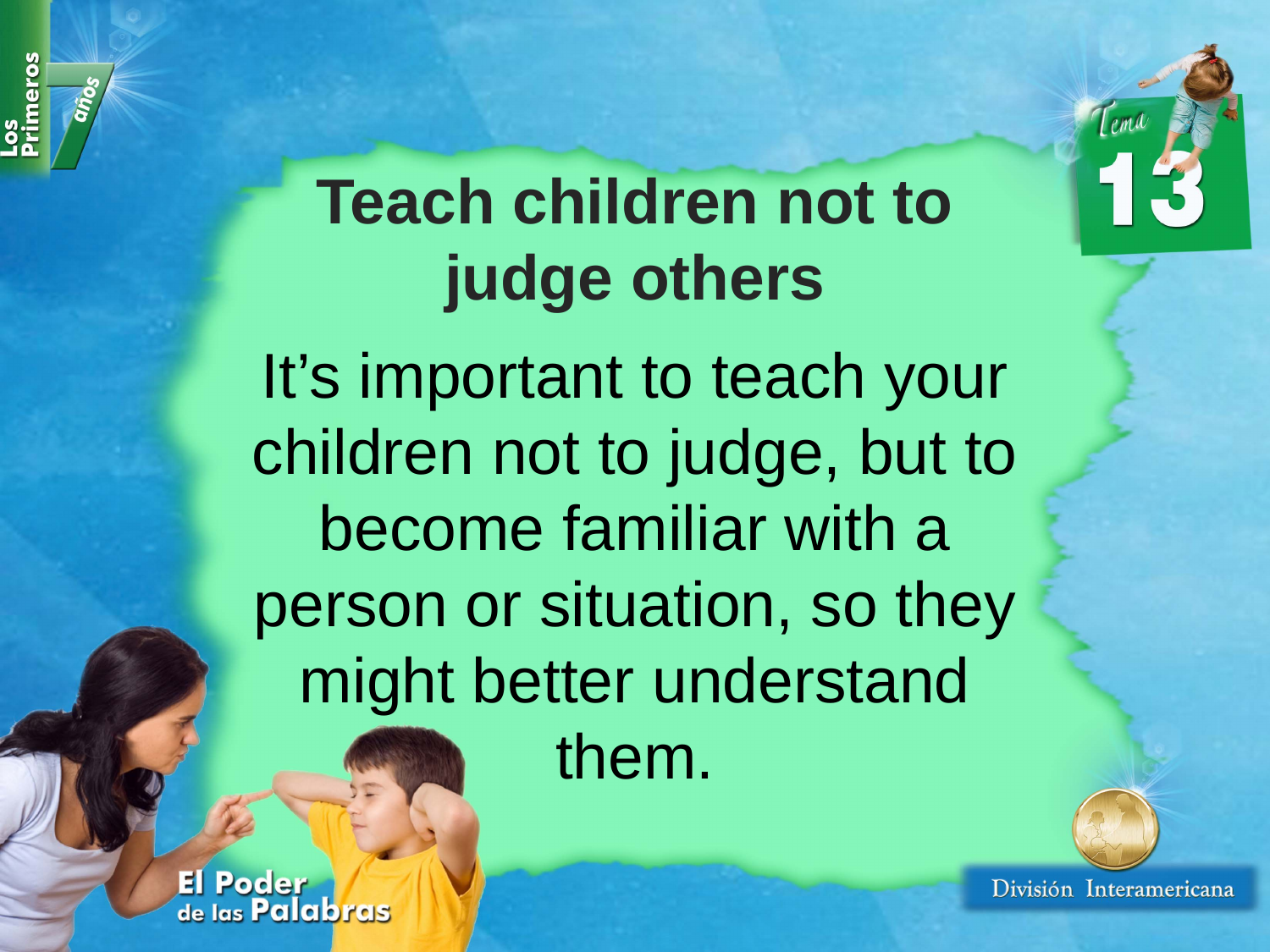

Teach children not to judge others

It’s important to teach your children not to judge, but to become familiar with a person or situation, so they might better understand them.